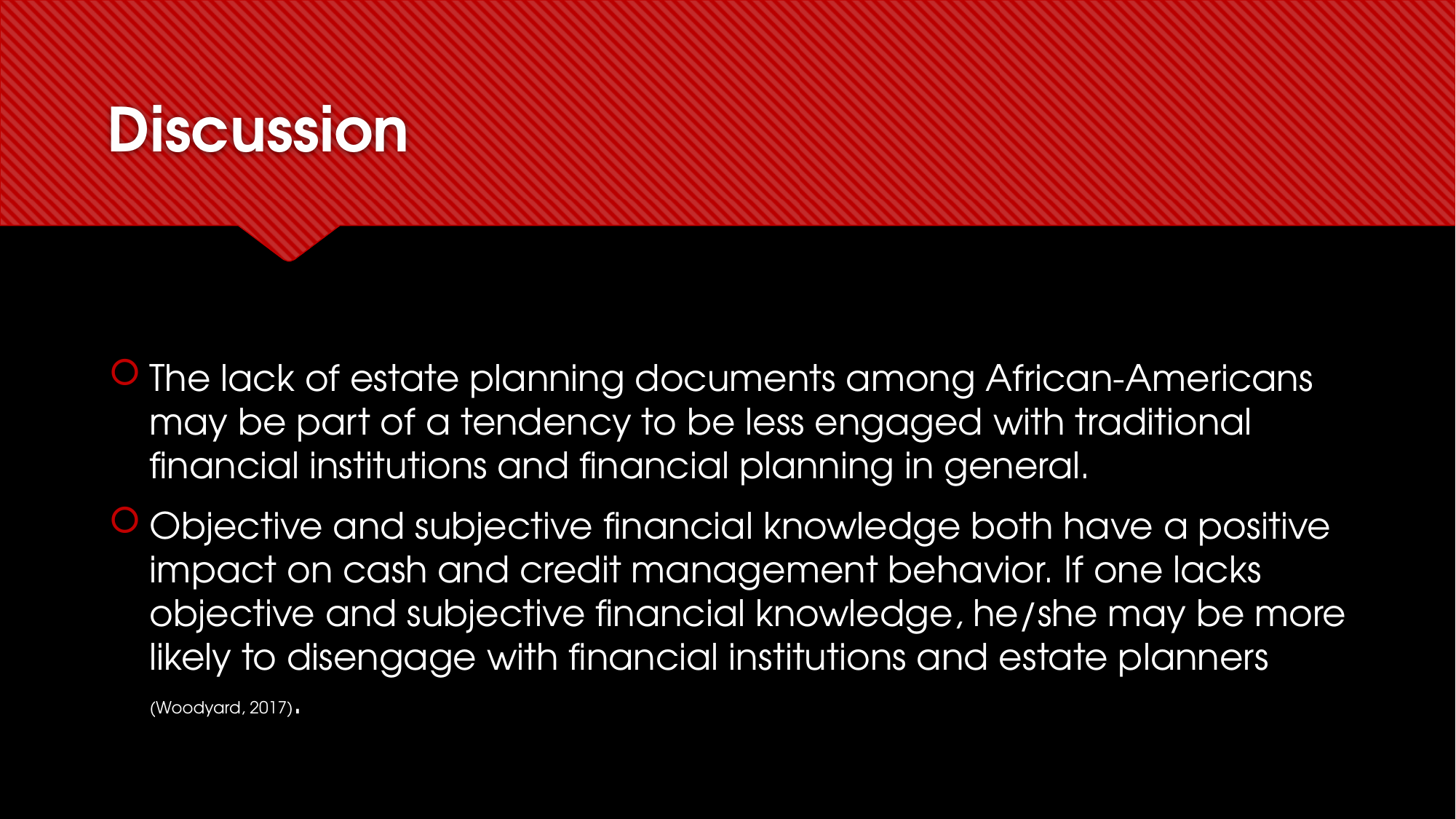

# Discussion
The lack of estate planning documents among African-Americans may be part of a tendency to be less engaged with traditional financial institutions and financial planning in general.
Objective and subjective financial knowledge both have a positive impact on cash and credit management behavior. If one lacks objective and subjective financial knowledge, he/she may be more likely to disengage with financial institutions and estate planners (Woodyard, 2017).